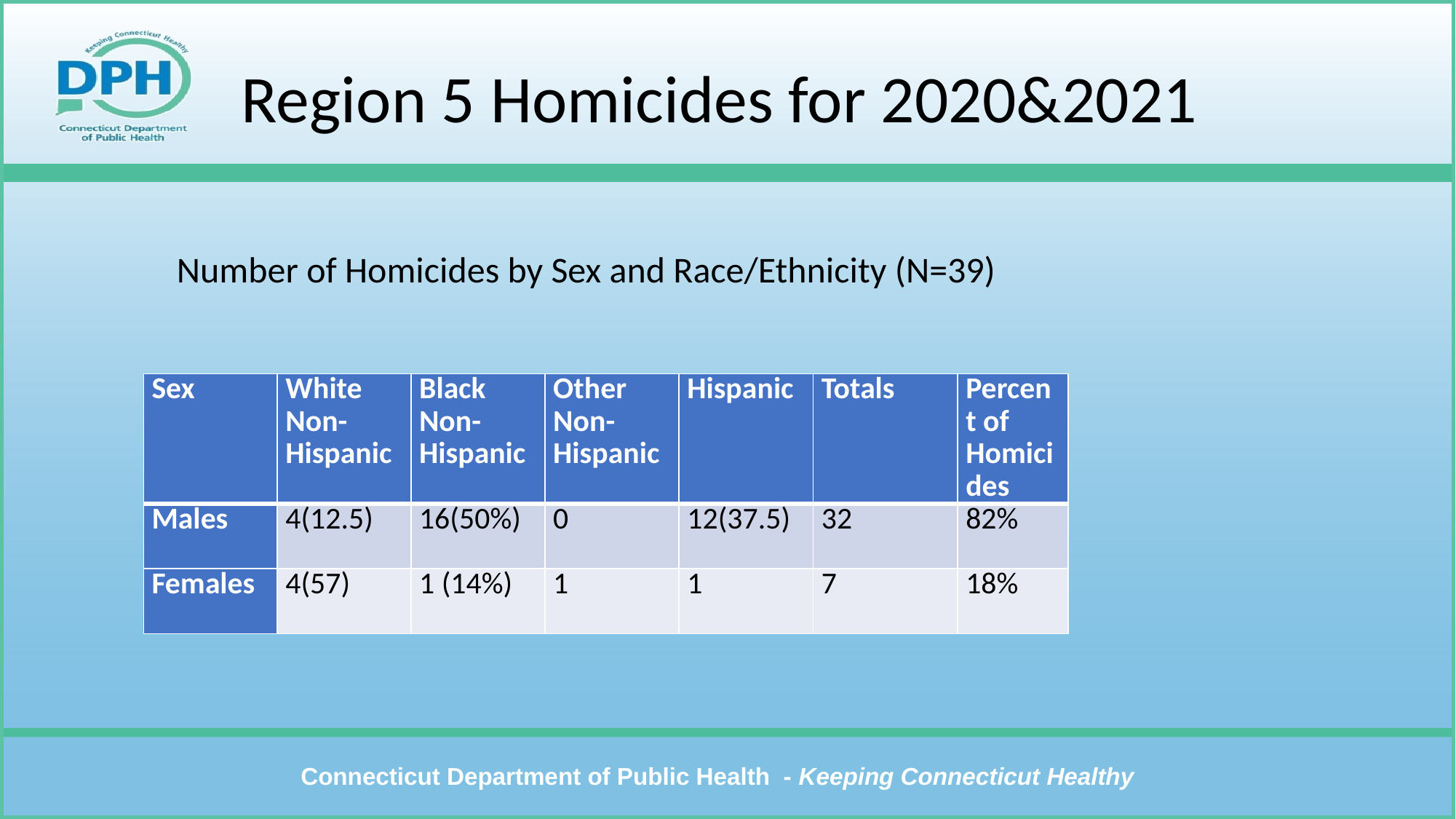

# Region 5 Homicides for 2020&2021
 Number of Homicides by Sex and Race/Ethnicity (N=39)

| Sex | White Non-Hispanic | Black Non-Hispanic | Other Non-Hispanic | Hispanic | Totals | Percent of Homicides |
| --- | --- | --- | --- | --- | --- | --- |
| Males | 4(12.5) | 16(50%) | 0 | 12(37.5) | 32 | 82% |
| Females | 4(57) | 1 (14%) | 1 | 1 | 7 | 18% |